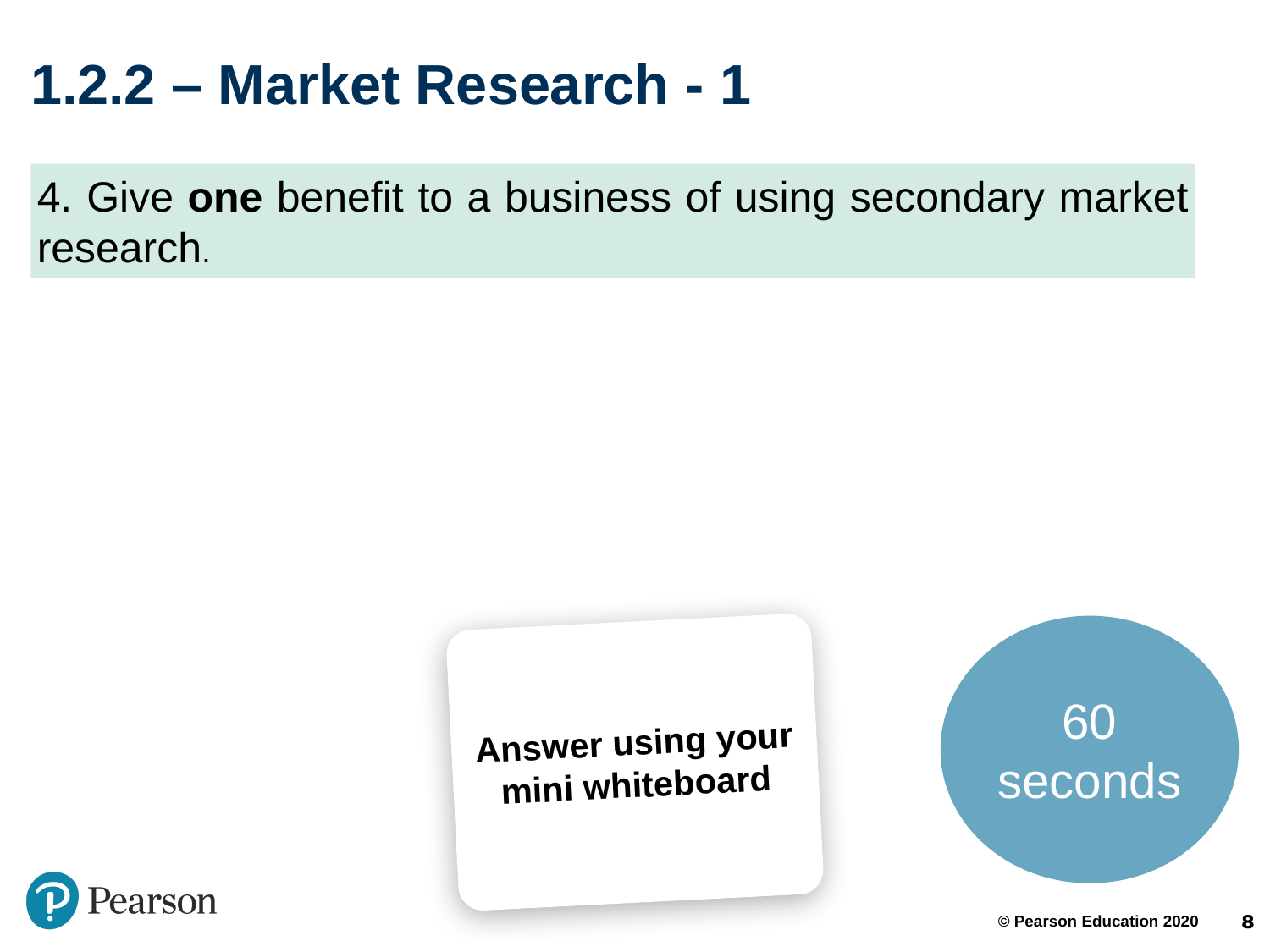

# 1.2.2 – Market Research - 1
4. Give one benefit to a business of using secondary market research.

60 seconds

Answer using your mini whiteboard

8